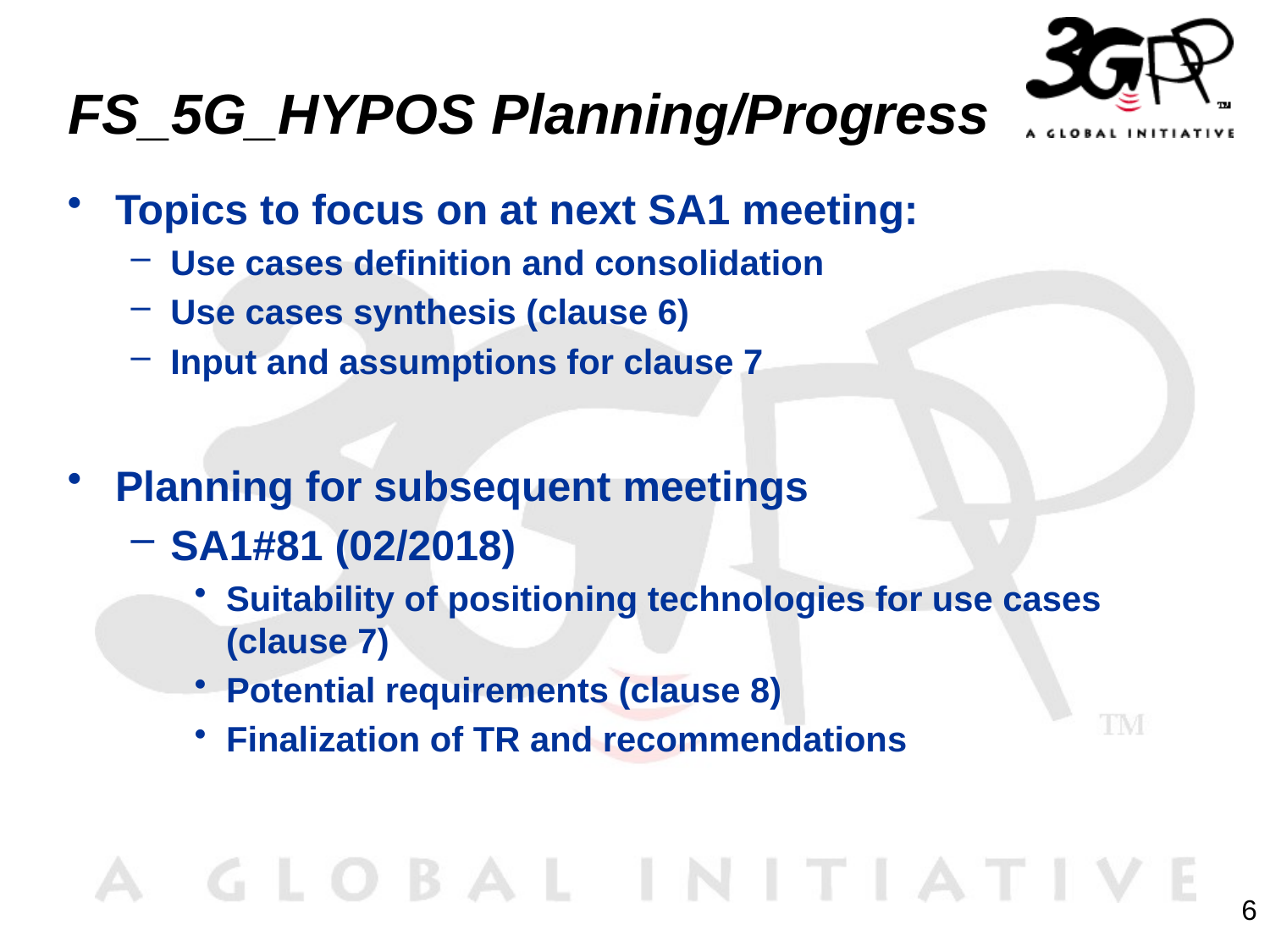

# FS_5G_HYPOS Planning/Progress
Topics to focus on at next SA1 meeting:
Use cases definition and consolidation
Use cases synthesis (clause 6)
Input and assumptions for clause 7

Planning for subsequent meetings
SA1#81 (02/2018)
Suitability of positioning technologies for use cases (clause 7)
Potential requirements (clause 8)
Finalization of TR and recommendations
6